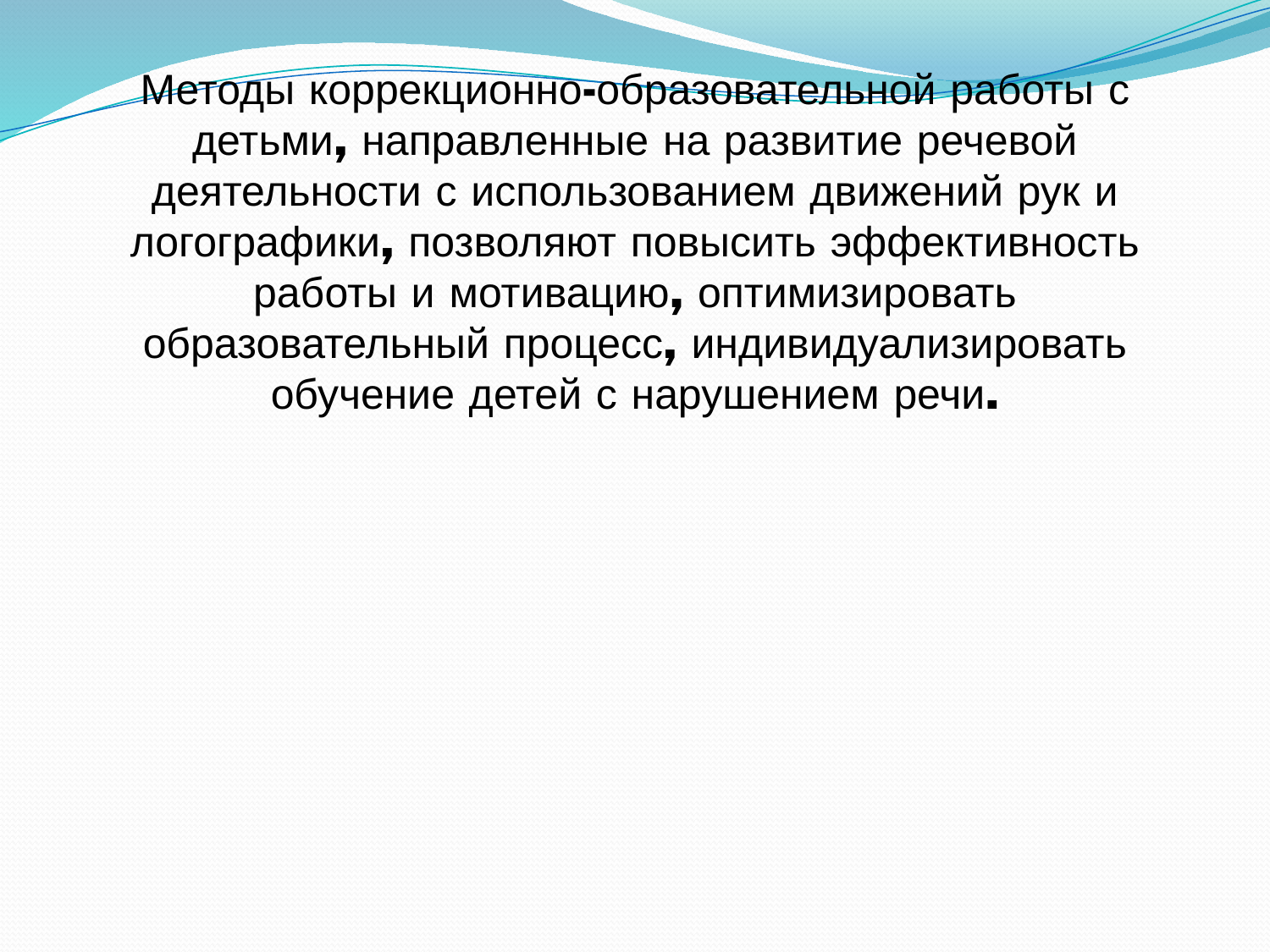

Методы коррекционно-образовательной работы с детьми, направленные на развитие речевой деятельности с использованием движений рук и логографики, позволяют повысить эффективность работы и мотивацию, оптимизировать образовательный процесс, индивидуализировать обучение детей с нарушением речи.
#